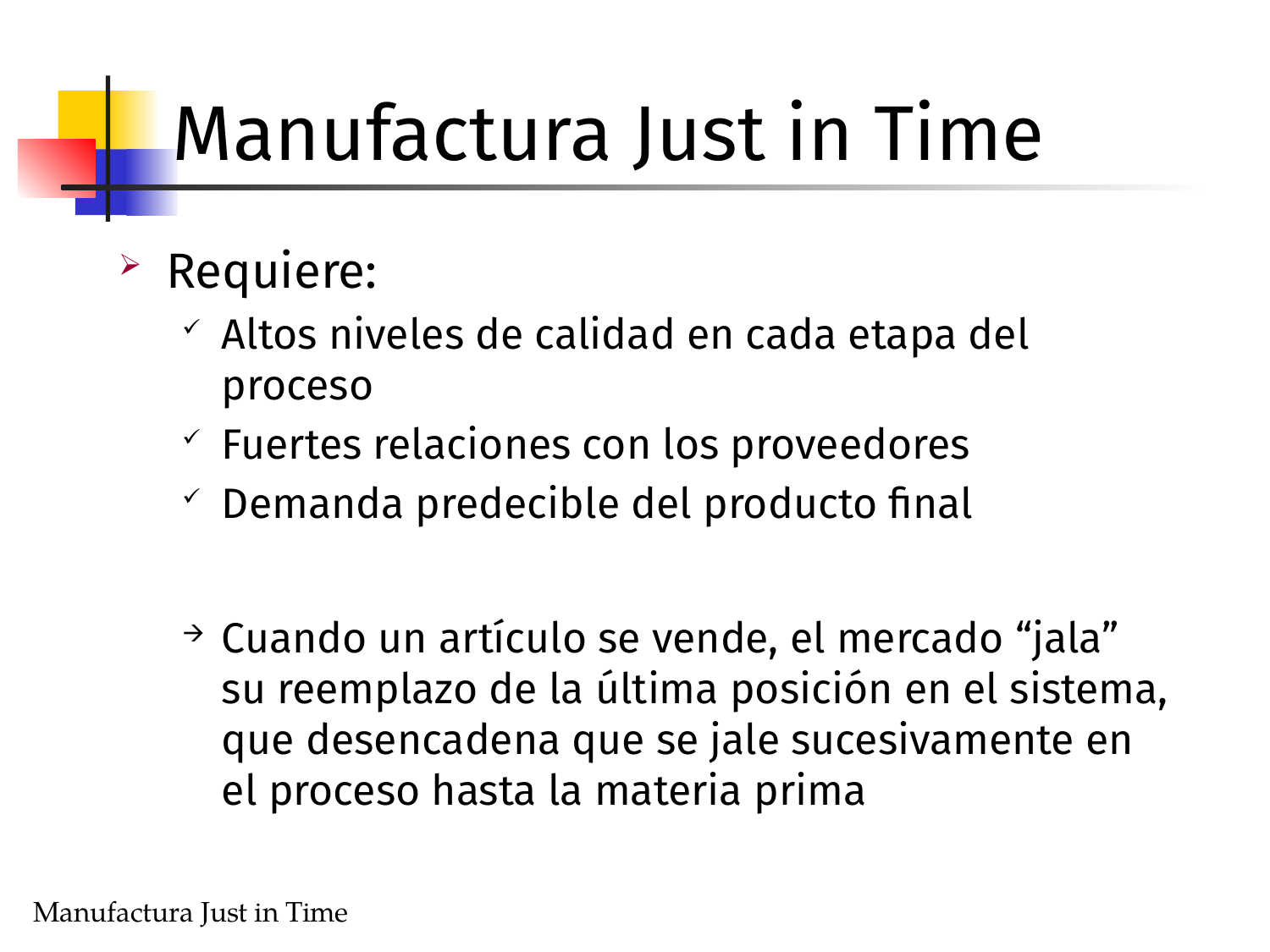

# Manufactura Just in Time
Requiere:
Altos niveles de calidad en cada etapa del proceso
Fuertes relaciones con los proveedores
Demanda predecible del producto final

Cuando un artículo se vende, el mercado “jala” su reemplazo de la última posición en el sistema, que desencadena que se jale sucesivamente en el proceso hasta la materia prima